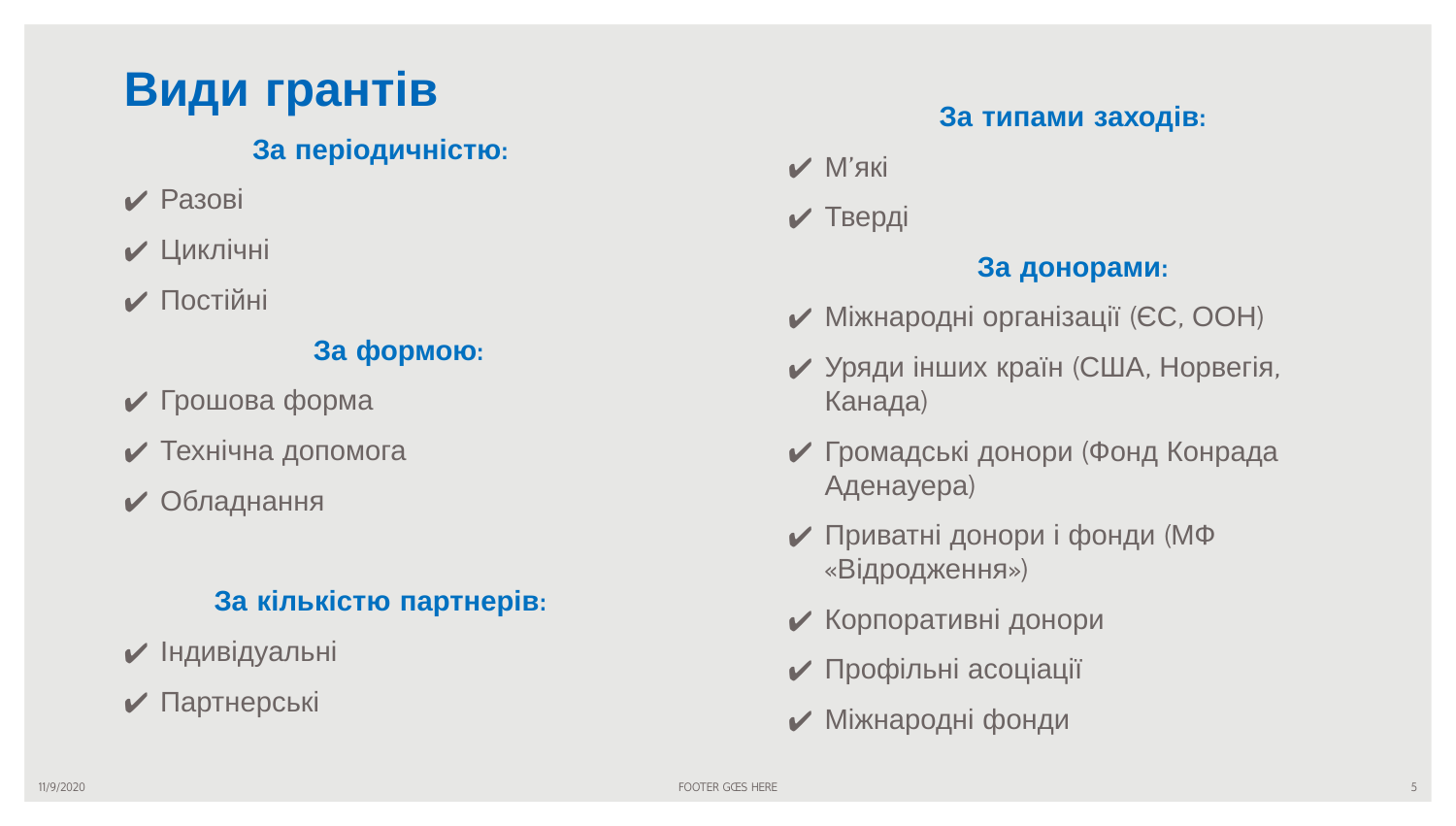

# Види грантів
За типами заходів:
М’які
Тверді
За донорами:
Міжнародні організації (ЄС, ООН)
Уряди інших країн (США, Норвегія, Канада)
Громадські донори (Фонд Конрада Аденауера)
Приватні донори і фонди (МФ «Відродження»)
Корпоративні донори
Профільні асоціації
Міжнародні фонди

За періодичністю:
Разові
Циклічні
Постійні
За формою:
Грошова форма
Технічна допомога
Обладнання

За кількістю партнерів:
Індивідуальні
Партнерські

11/9/2020
FOOTER GOES HERE
5